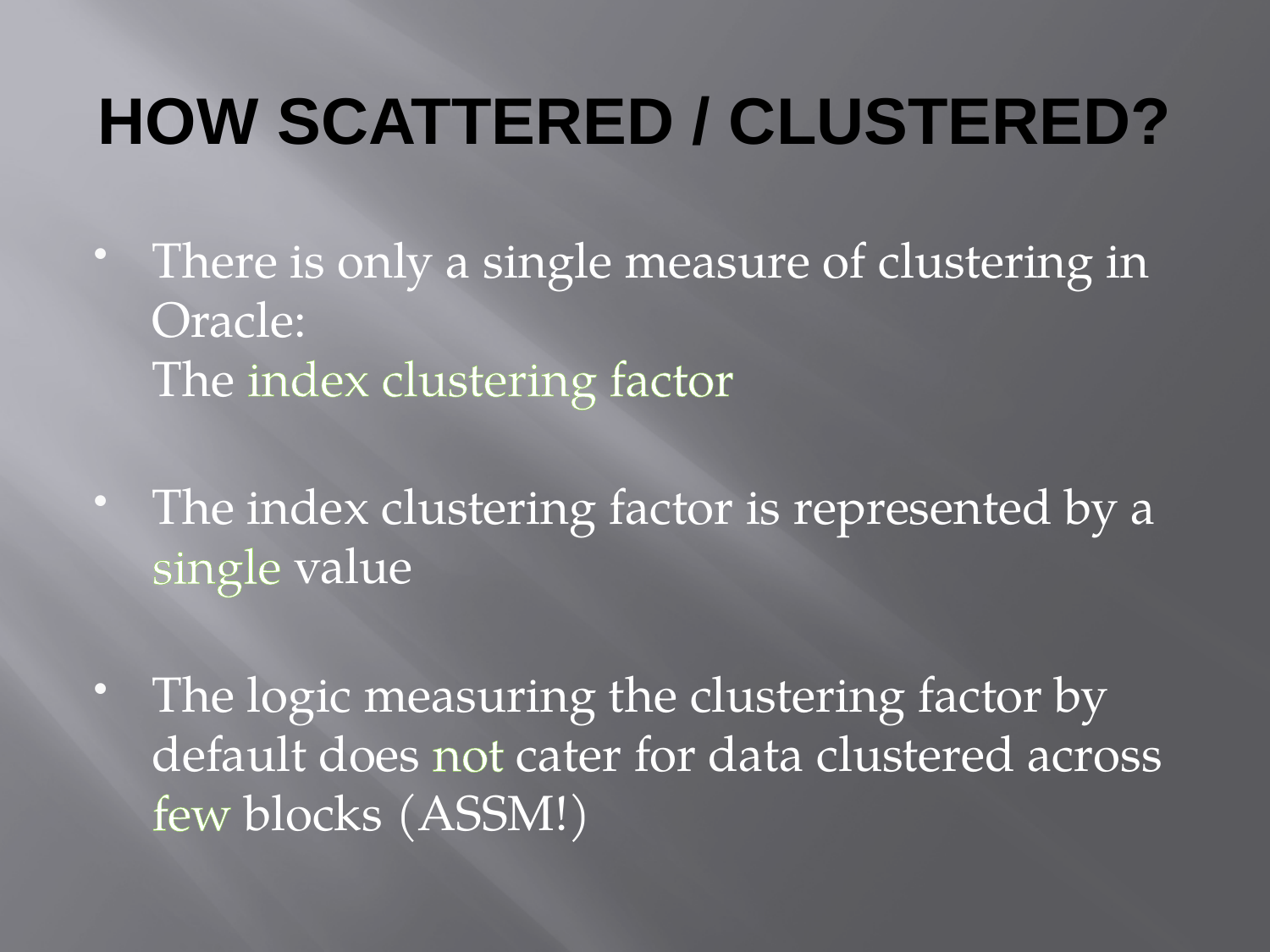

# HOW SCATTERED / CLUSTERED?
There is only a single measure of clustering in Oracle:
The index clustering factor
The index clustering factor is represented by a single value
The logic measuring the clustering factor by default does not cater for data clustered across few blocks (ASSM!)